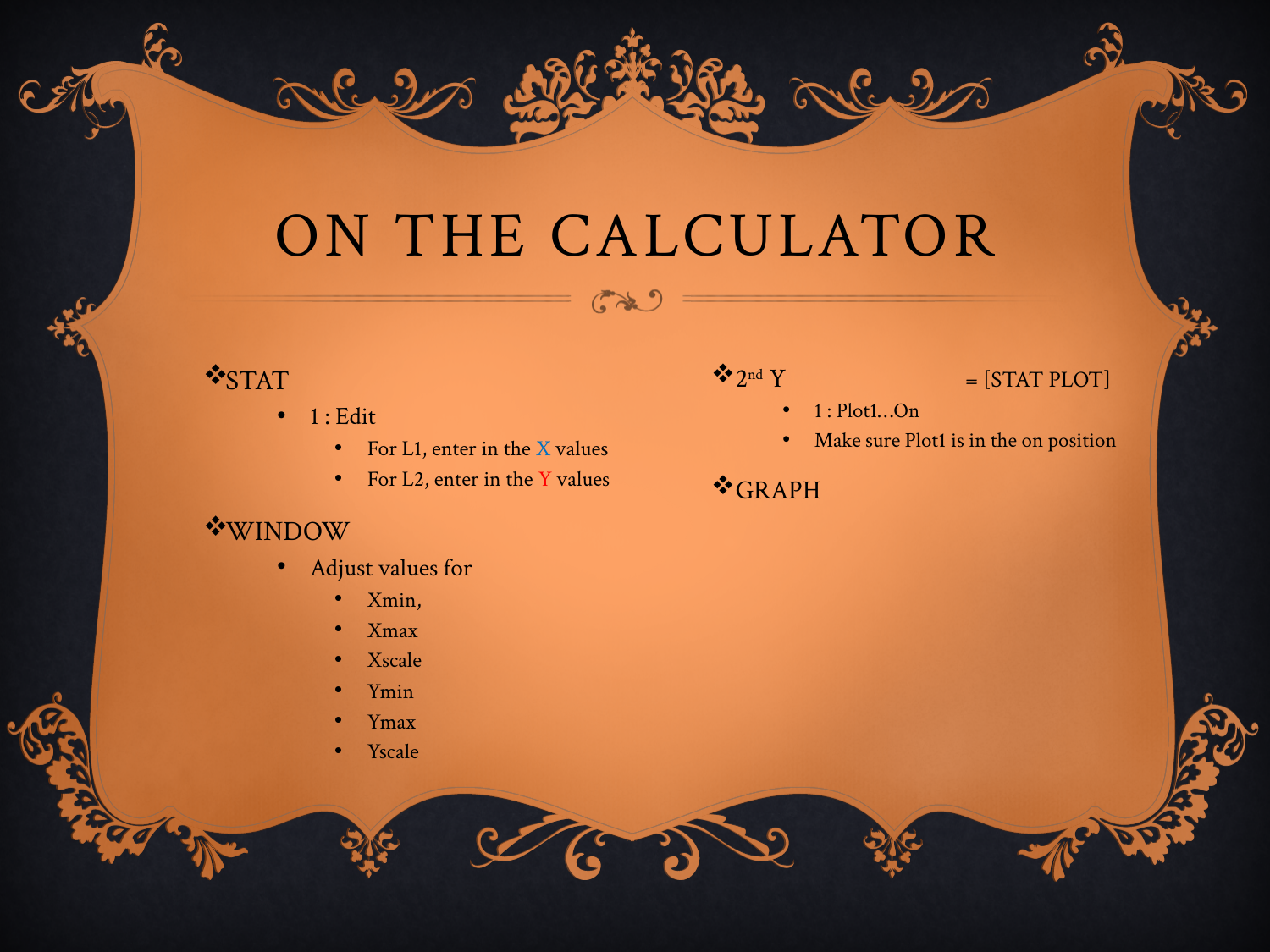

# On the calculator
STAT
1 : Edit
For L1, enter in the X values
For L2, enter in the Y values
WINDOW
Adjust values for
Xmin,
Xmax
Xscale
Ymin
Ymax
Yscale

2nd Y		= [STAT PLOT]
1 : Plot1…On
Make sure Plot1 is in the on position
GRAPH